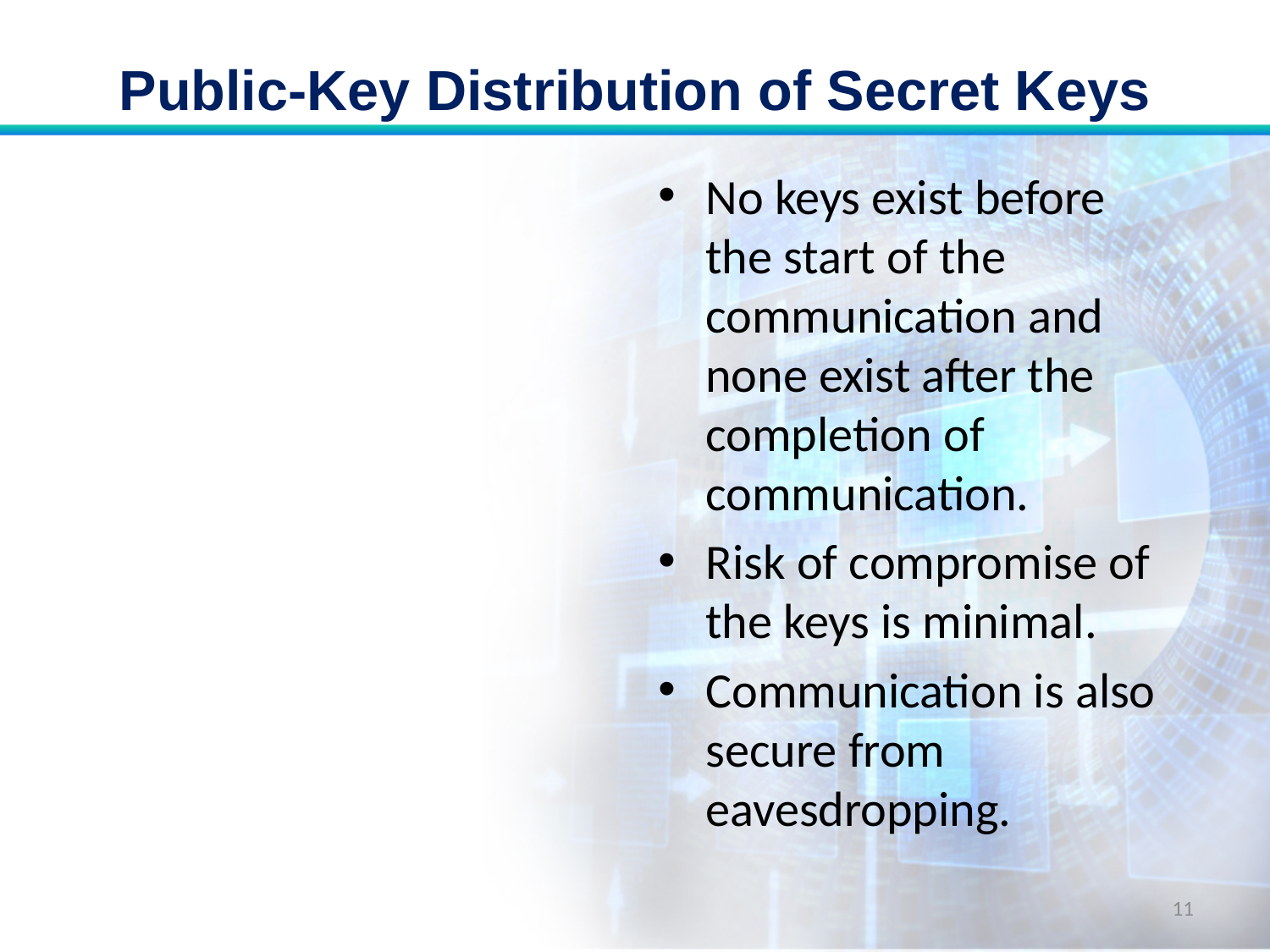

# Public-Key Distribution of Secret Keys
No keys exist before the start of the communication and none exist after the completion of communication.
Risk of compromise of the keys is minimal.
Communication is also secure from eavesdropping.
11